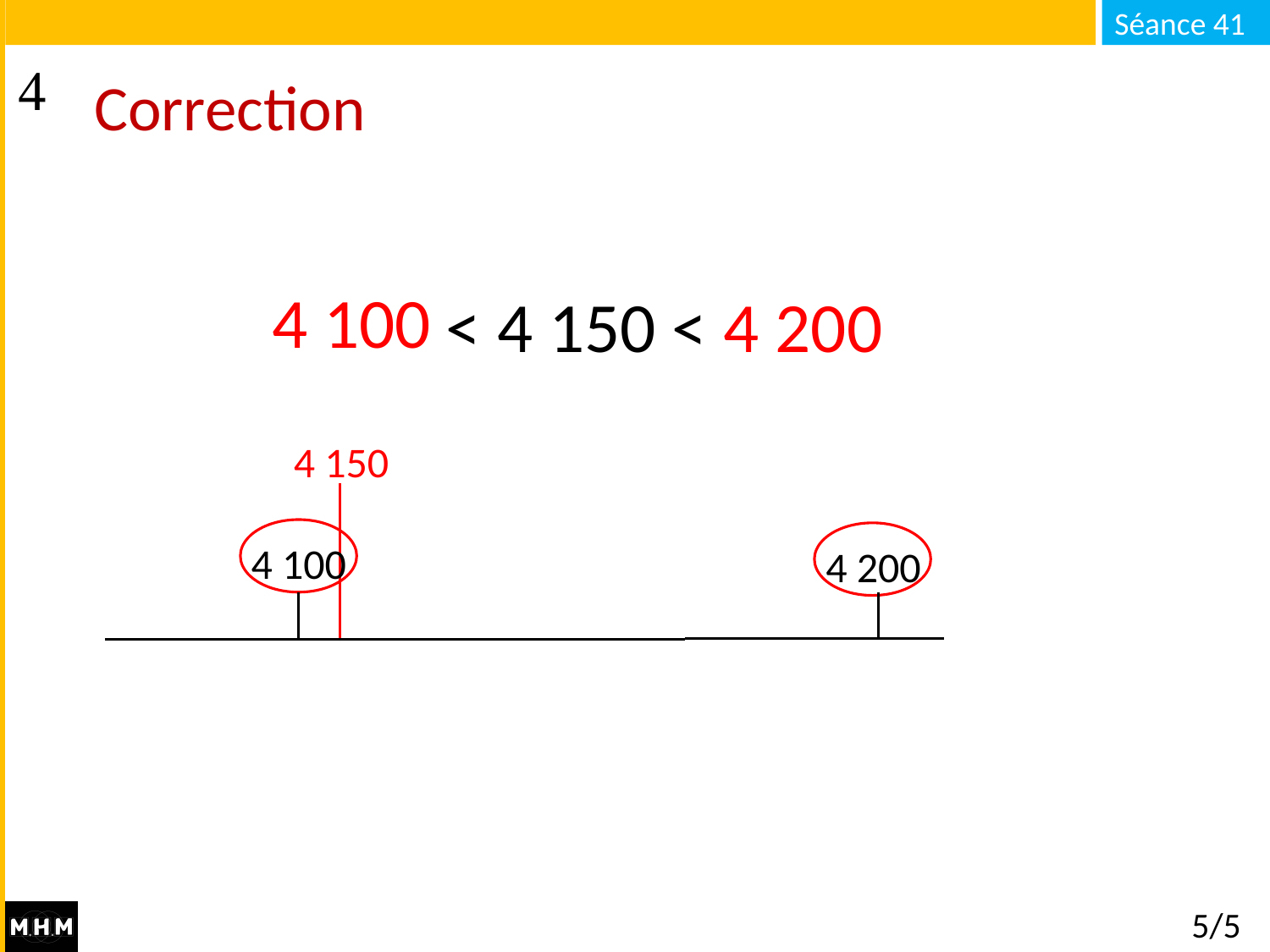

# Correction
4 100
… < 4 150 < …
4 200
4 150

4 100
4 200
5/5